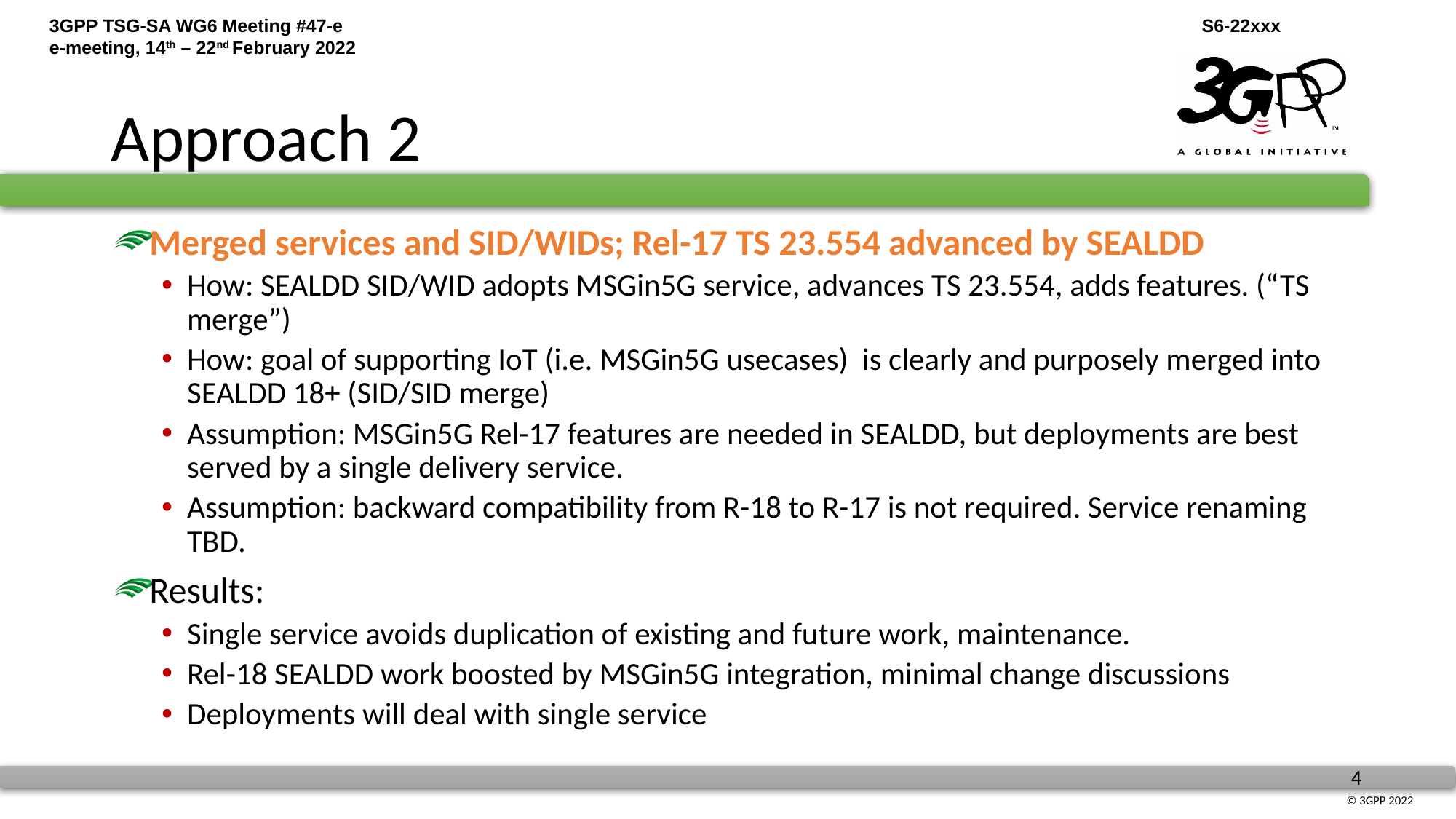

# Approach 2
Merged services and SID/WIDs; Rel-17 TS 23.554 advanced by SEALDD
How: SEALDD SID/WID adopts MSGin5G service, advances TS 23.554, adds features. (“TS merge”)
How: goal of supporting IoT (i.e. MSGin5G usecases)  is clearly and purposely merged into SEALDD 18+ (SID/SID merge)
Assumption: MSGin5G Rel-17 features are needed in SEALDD, but deployments are best served by a single delivery service.
Assumption: backward compatibility from R-18 to R-17 is not required. Service renaming TBD.
Results:
Single service avoids duplication of existing and future work, maintenance.
Rel-18 SEALDD work boosted by MSGin5G integration, minimal change discussions
Deployments will deal with single service